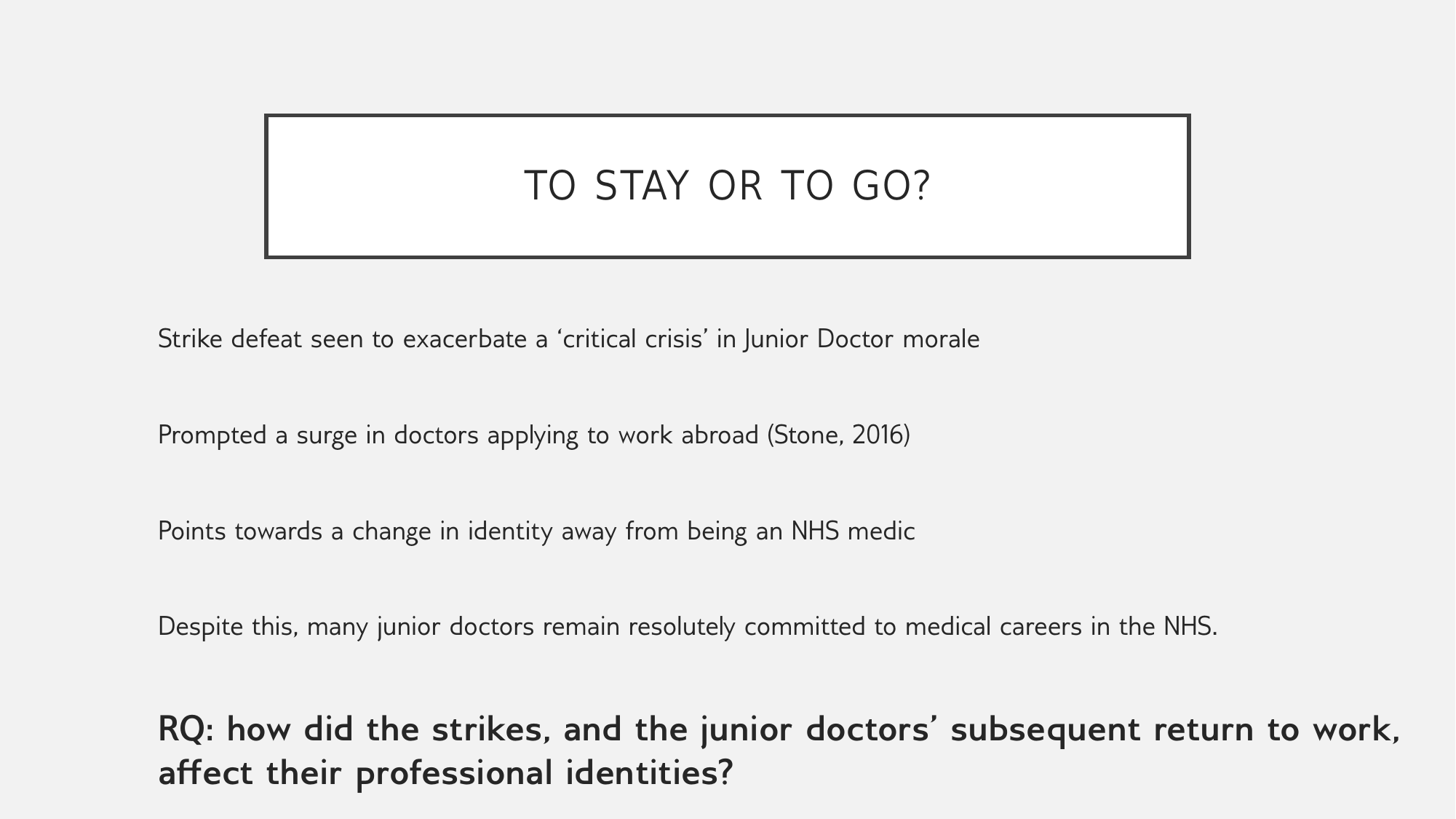

# To stay or to go?
Strike defeat seen to exacerbate a ‘critical crisis’ in Junior Doctor morale

Prompted a surge in doctors applying to work abroad (Stone, 2016)

Points towards a change in identity away from being an NHS medic

Despite this, many junior doctors remain resolutely committed to medical careers in the NHS.

RQ: how did the strikes, and the junior doctors’ subsequent return to work, affect their professional identities?